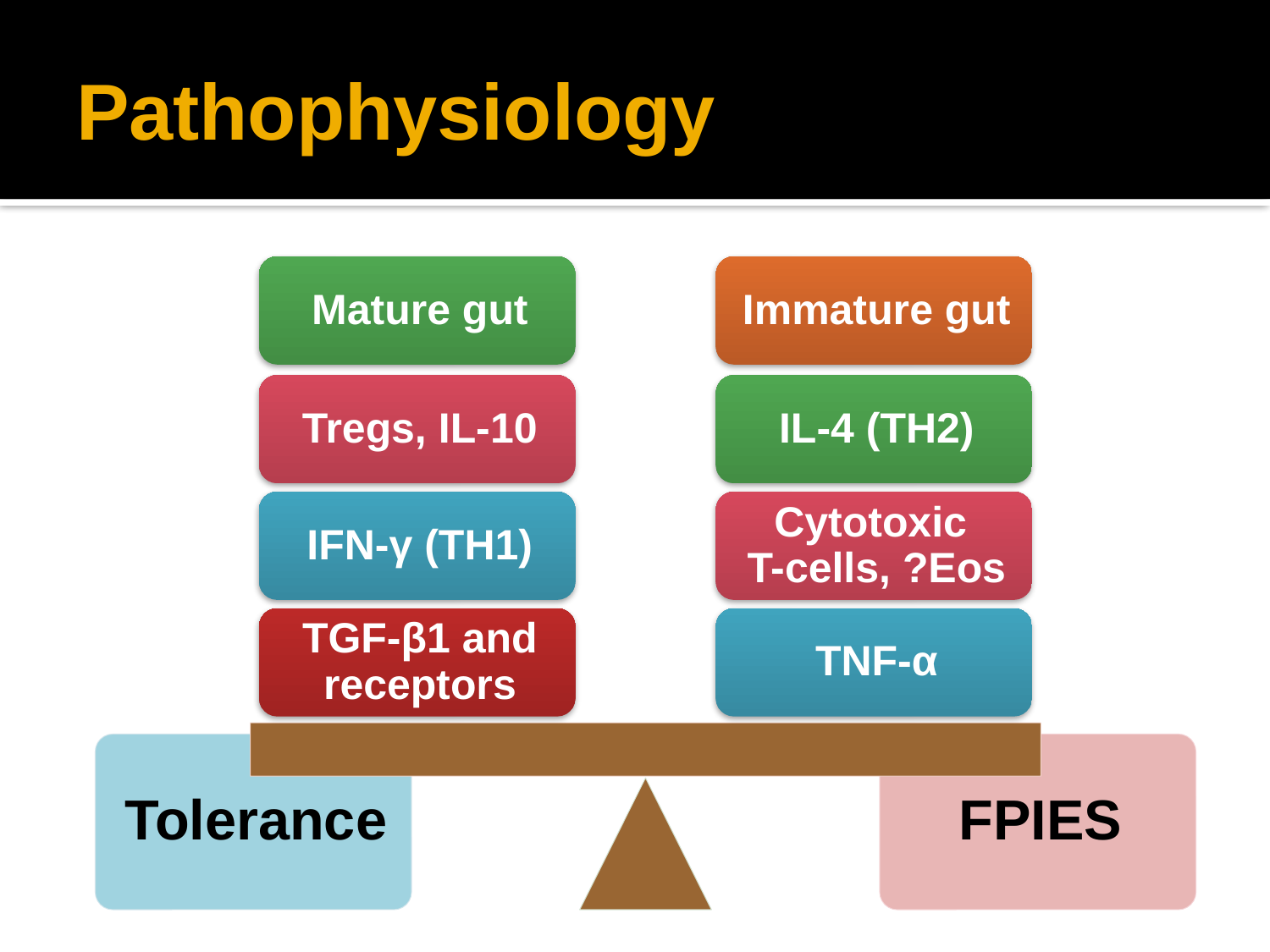

# Pathophysiology
Tolerance
FPIES
TNF-α
Cytotoxic
T-cells, ?Eos
IL-4 (TH2)
Immature gut
TGF-β1 and receptors
IFN-γ (TH1)
Tregs, IL-10
Mature gut